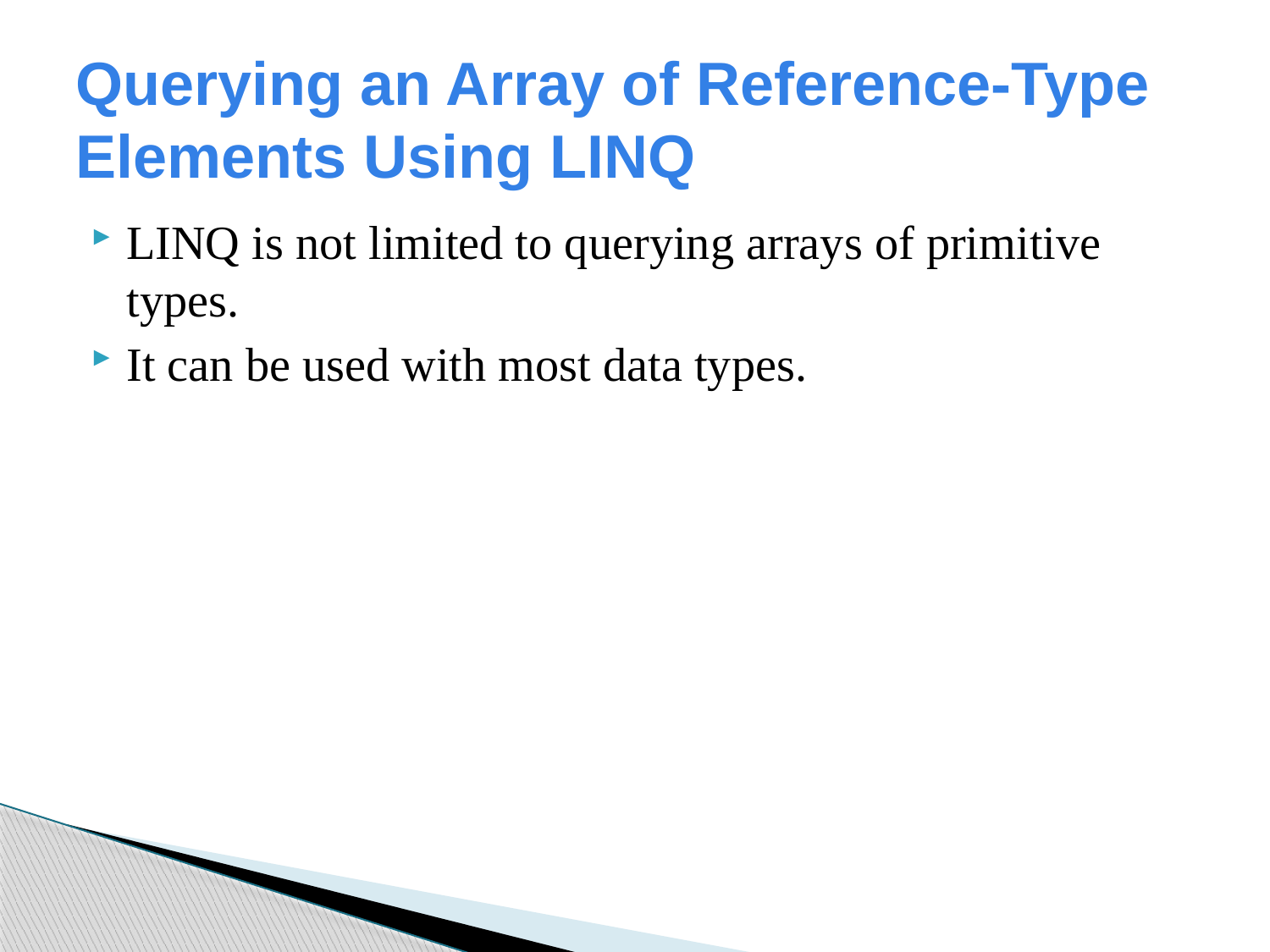

# Querying an Array of Reference-Type Elements Using LINQ
LINQ is not limited to querying arrays of primitive types.
It can be used with most data types.